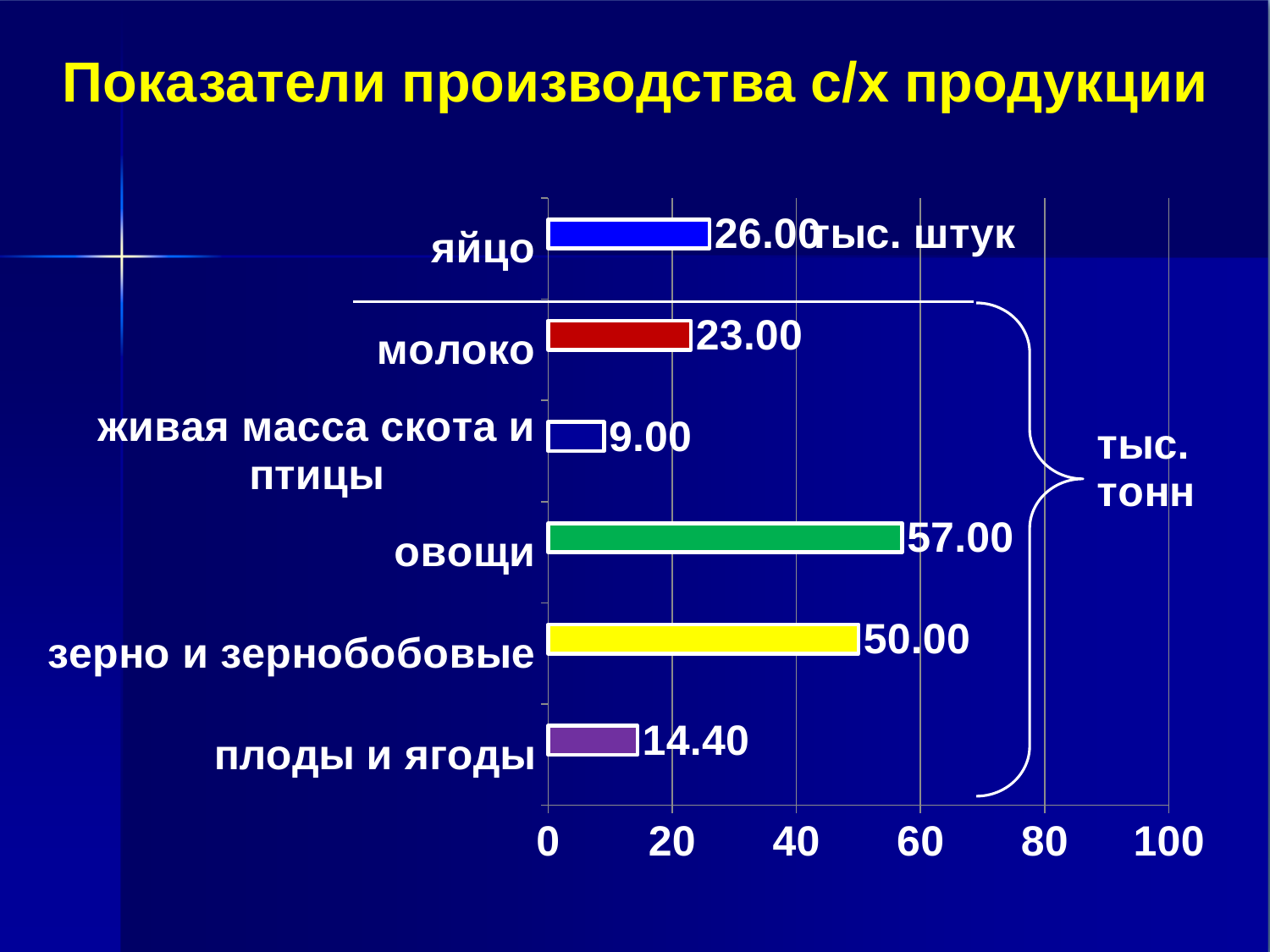

Показатели производства с/х продукции

### Chart

| Category | Столбец1 | Ряд 2 |
|---|---|---|
| плоды и ягоды | None | 14.4 |
| зерно и зернобобовые | None | 50.0 |
| овощи | None | 57.0 |
| живая масса скота и птицы | None | 9.0 |
| молоко | None | 23.0 |
| яйцо | None | 26.0 |